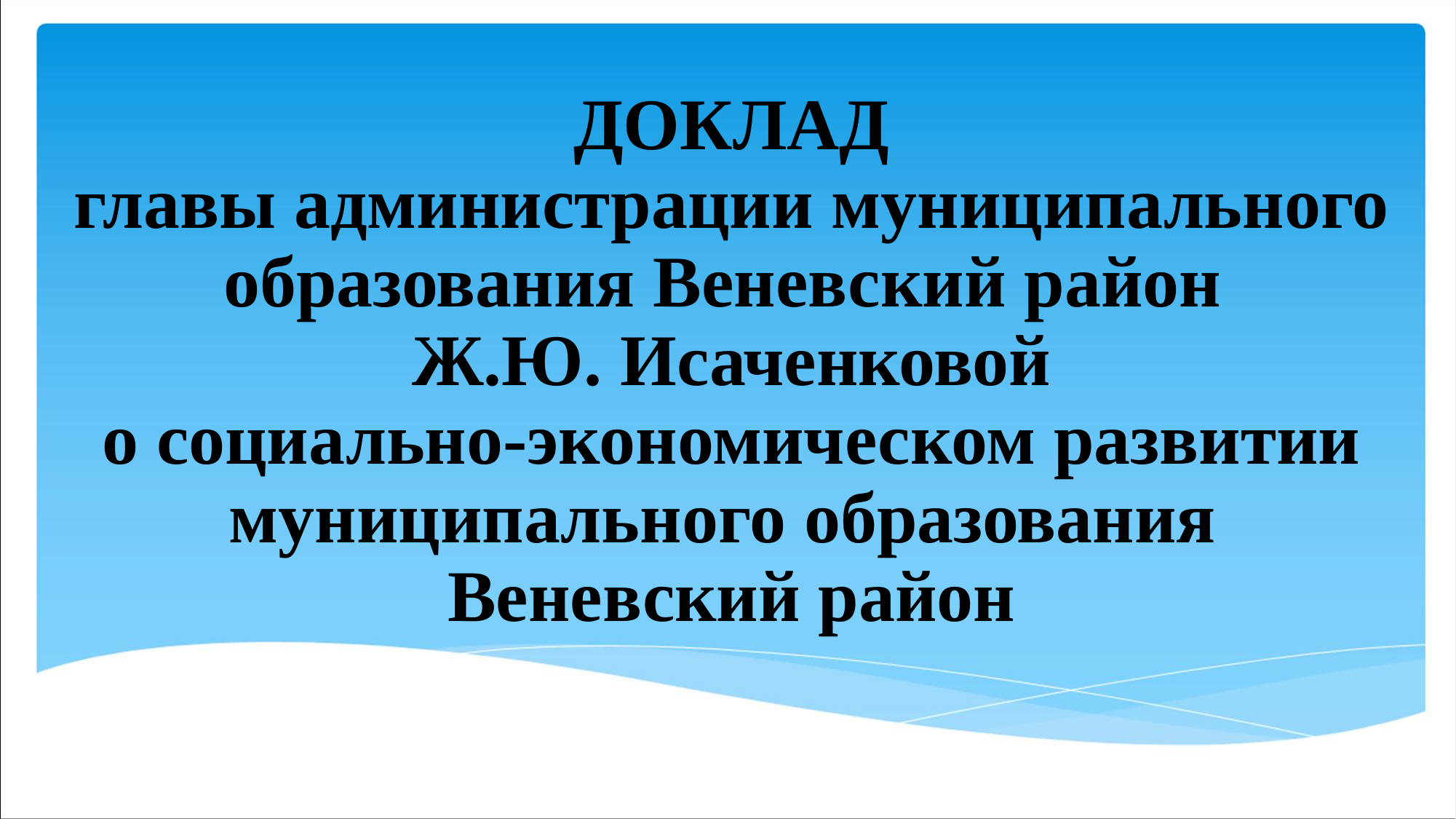

# ДОКЛАД главы администрации муниципального образования Веневский район Ж.Ю. Исаченковой о социально-экономическом развитии муниципального образования Веневский район